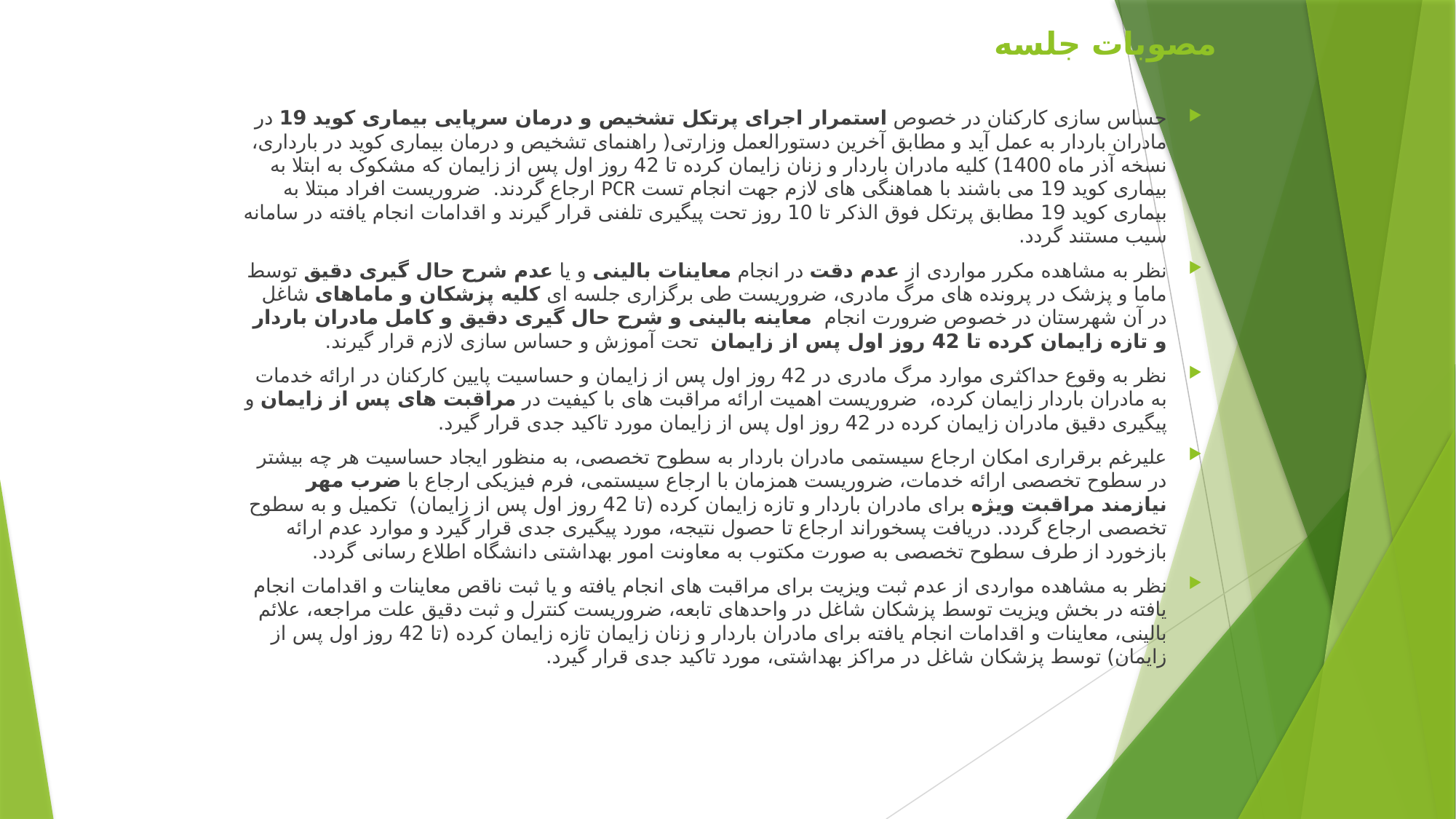

# مصوبات جلسه
حساس سازی کارکنان در خصوص استمرار اجرای پرتکل تشخیص و درمان سرپایی بیماری کوید 19 در مادران باردار به عمل آید و مطابق آخرین دستورالعمل وزارتی( راهنمای تشخیص و درمان بیماری کوید در بارداری، نسخه آذر ماه 1400) کلیه مادران باردار و زنان زایمان کرده تا 42 روز اول پس از زایمان که مشکوک به ابتلا به بیماری کوید 19 می باشند با هماهنگی های لازم جهت انجام تست PCR ارجاع گردند.  ضروریست افراد مبتلا به بیماری کوید 19 مطابق پرتکل فوق الذکر تا 10 روز تحت پیگیری تلفنی قرار گیرند و اقدامات انجام یافته در سامانه سیب مستند گردد.
نظر به مشاهده مکرر مواردی از عدم دقت در انجام معاینات بالینی و یا عدم شرح حال گیری دقیق توسط ماما و پزشک در پرونده های مرگ مادری، ضروریست طی برگزاری جلسه ای کلیه پزشکان و ماماهای شاغل در آن شهرستان در خصوص ضرورت انجام  معاینه بالینی و شرح حال گیری دقیق و کامل مادران باردار و تازه زایمان کرده تا 42 روز اول پس از زایمان  تحت آموزش و حساس سازی لازم قرار گیرند.
نظر به وقوع حداکثری موارد مرگ مادری در 42 روز اول پس از زایمان و حساسیت پایین کارکنان در ارائه خدمات به مادران باردار زایمان کرده،  ضروریست اهمیت ارائه مراقبت های با کیفیت در مراقبت های پس از زایمان و پیگیری دقیق مادران زایمان کرده در 42 روز اول پس از زایمان مورد تاکید جدی قرار گیرد.
علیرغم برقراری امکان ارجاع سیستمی مادران باردار به سطوح تخصصی، به منظور ایجاد حساسیت هر چه بیشتر در سطوح تخصصی ارائه خدمات، ضروریست همزمان با ارجاع سیستمی، فرم فیزیکی ارجاع با ضرب مهر نیازمند مراقبت ویژه برای مادران باردار و تازه زایمان کرده (تا 42 روز اول پس از زایمان)  تکمیل و به سطوح تخصصی ارجاع گردد. دریافت پسخوراند ارجاع تا حصول نتیجه، مورد پیگیری جدی قرار گیرد و موارد عدم ارائه بازخورد از طرف سطوح تخصصی به صورت مکتوب به معاونت امور بهداشتی دانشگاه اطلاع رسانی گردد.
نظر به مشاهده مواردی از عدم ثبت ویزیت برای مراقبت های انجام یافته و یا ثبت ناقص معاینات و اقدامات انجام یافته در بخش ویزیت توسط پزشکان شاغل در واحدهای تابعه، ضروریست کنترل و ثبت دقیق علت مراجعه، علائم بالینی، معاینات و اقدامات انجام یافته برای مادران باردار و زنان زایمان تازه زایمان کرده (تا 42 روز اول پس از زایمان) توسط پزشکان شاغل در مراکز بهداشتی، مورد تاکید جدی قرار گیرد.